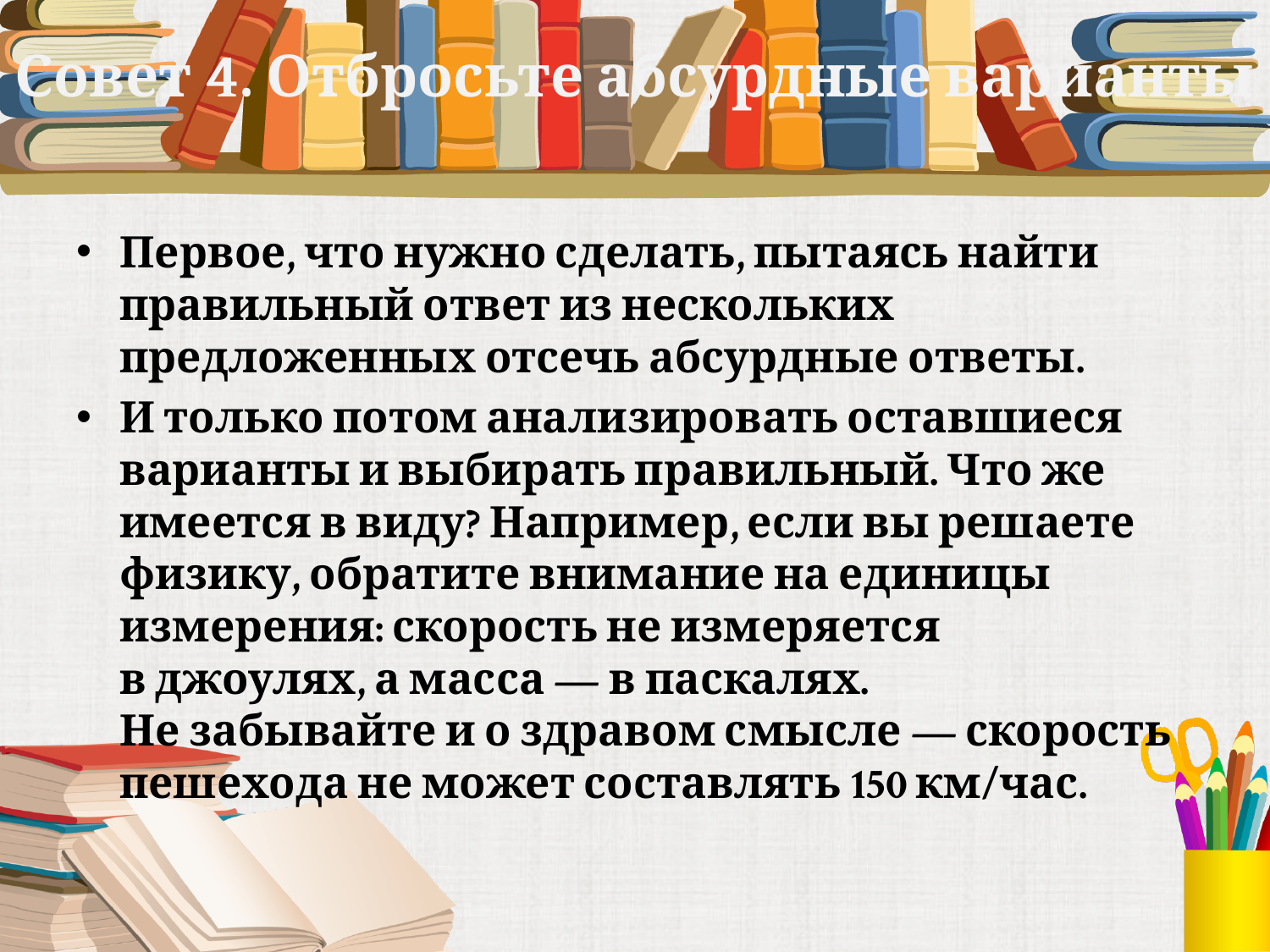

# Совет 4. Отбросьте абсурдные варианты
Первое, что нужно сделать, пытаясь найти правильный ответ из нескольких предложенных отсечь абсурдные ответы.
И только потом анализировать оставшиеся варианты и выбирать правильный. Что же имеется в виду? Например, если вы решаете физику, обратите внимание на единицы измерения: скорость не измеряется в джоулях, а масса — в паскалях. Не забывайте и о здравом смысле — скорость пешехода не может составлять 150 км/час.